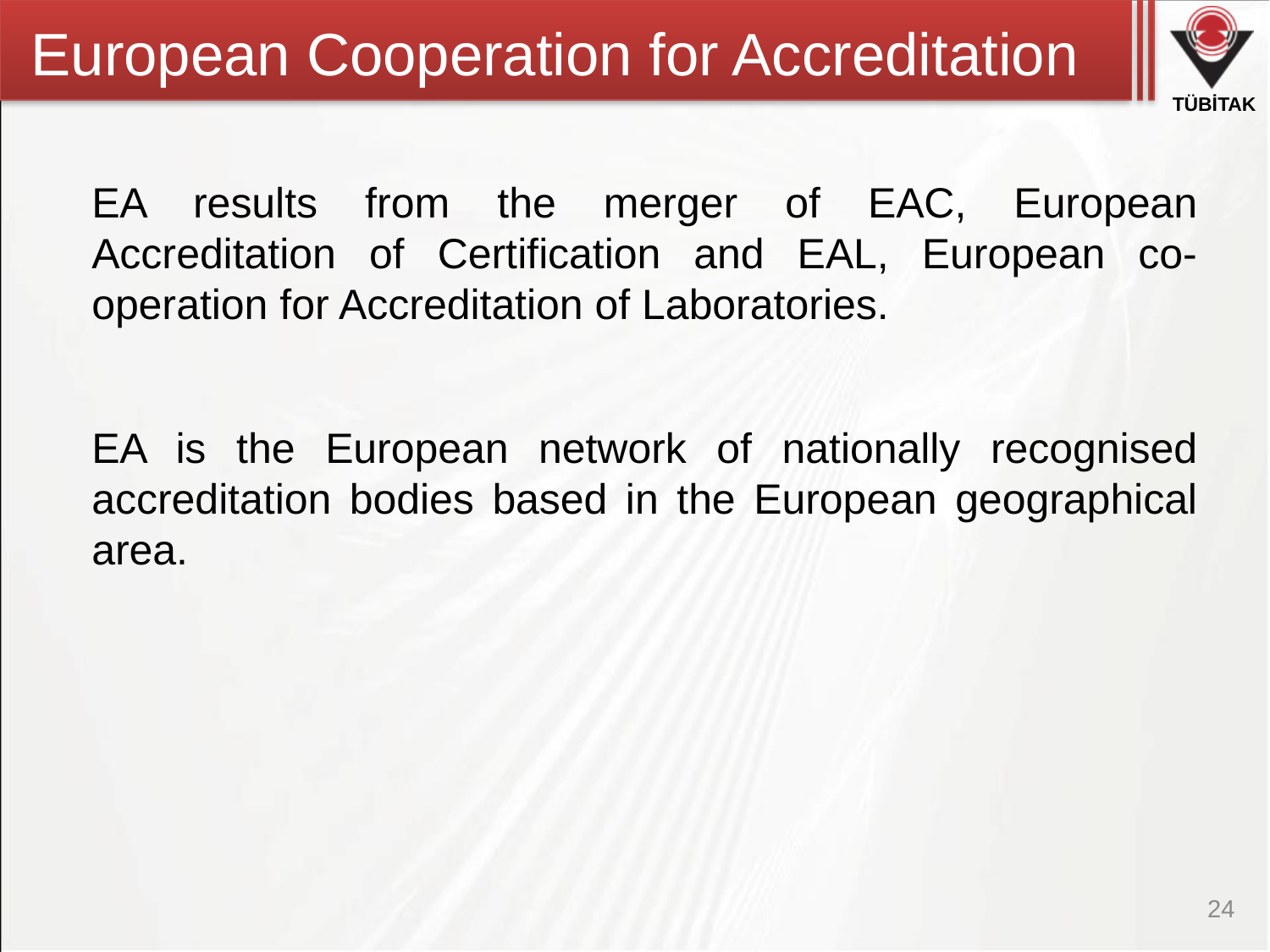

European Cooperation for Accreditation

EA results from the merger of EAC, European Accreditation of Certification and EAL, European co-operation for Accreditation of Laboratories.

EA is the European network of nationally recognised accreditation bodies based in the European geographical area.

24